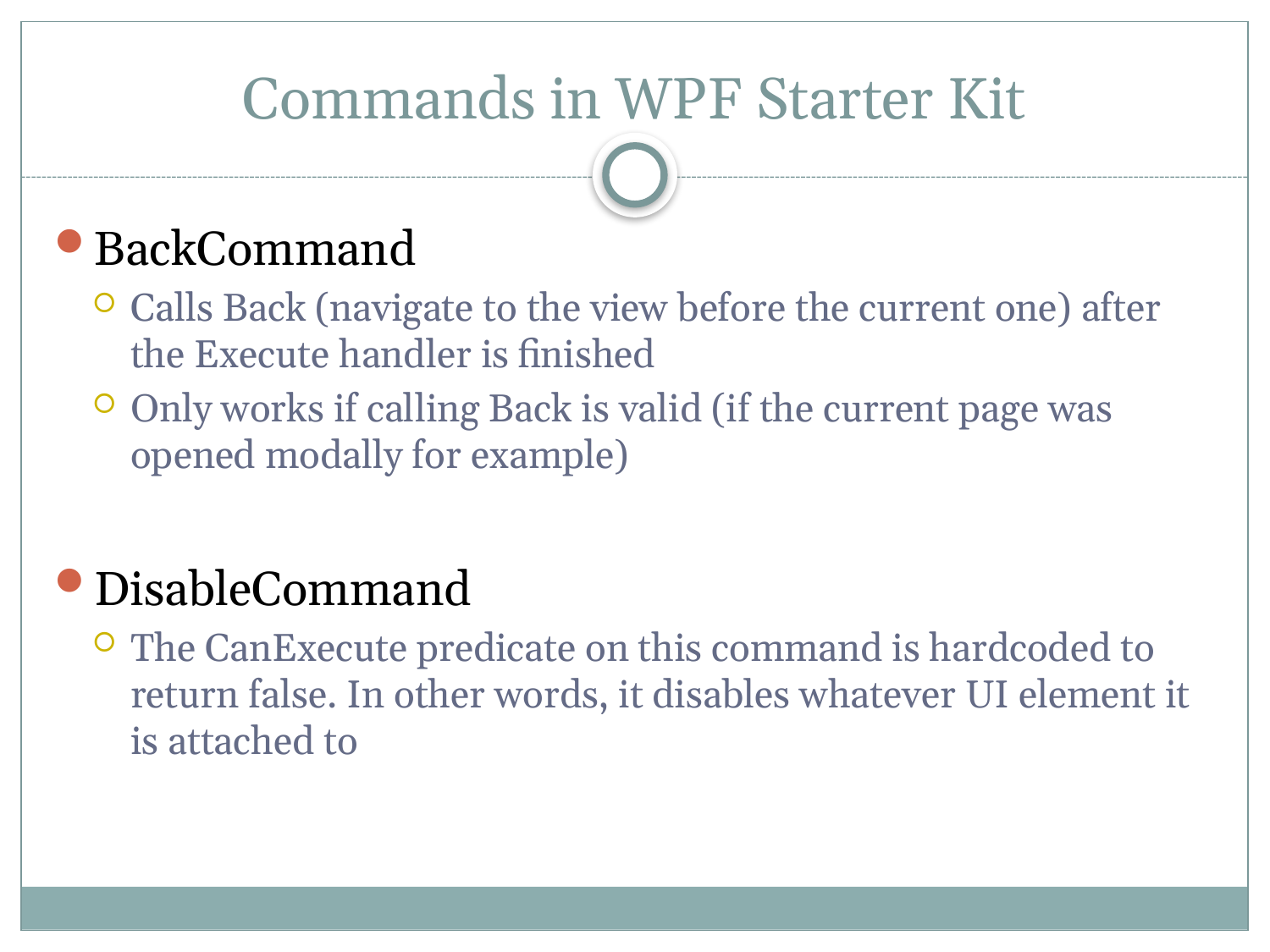

# Commands in WPF Starter Kit
BackCommand
Calls Back (navigate to the view before the current one) after the Execute handler is finished
Only works if calling Back is valid (if the current page was opened modally for example)

DisableCommand
The CanExecute predicate on this command is hardcoded to return false. In other words, it disables whatever UI element it is attached to